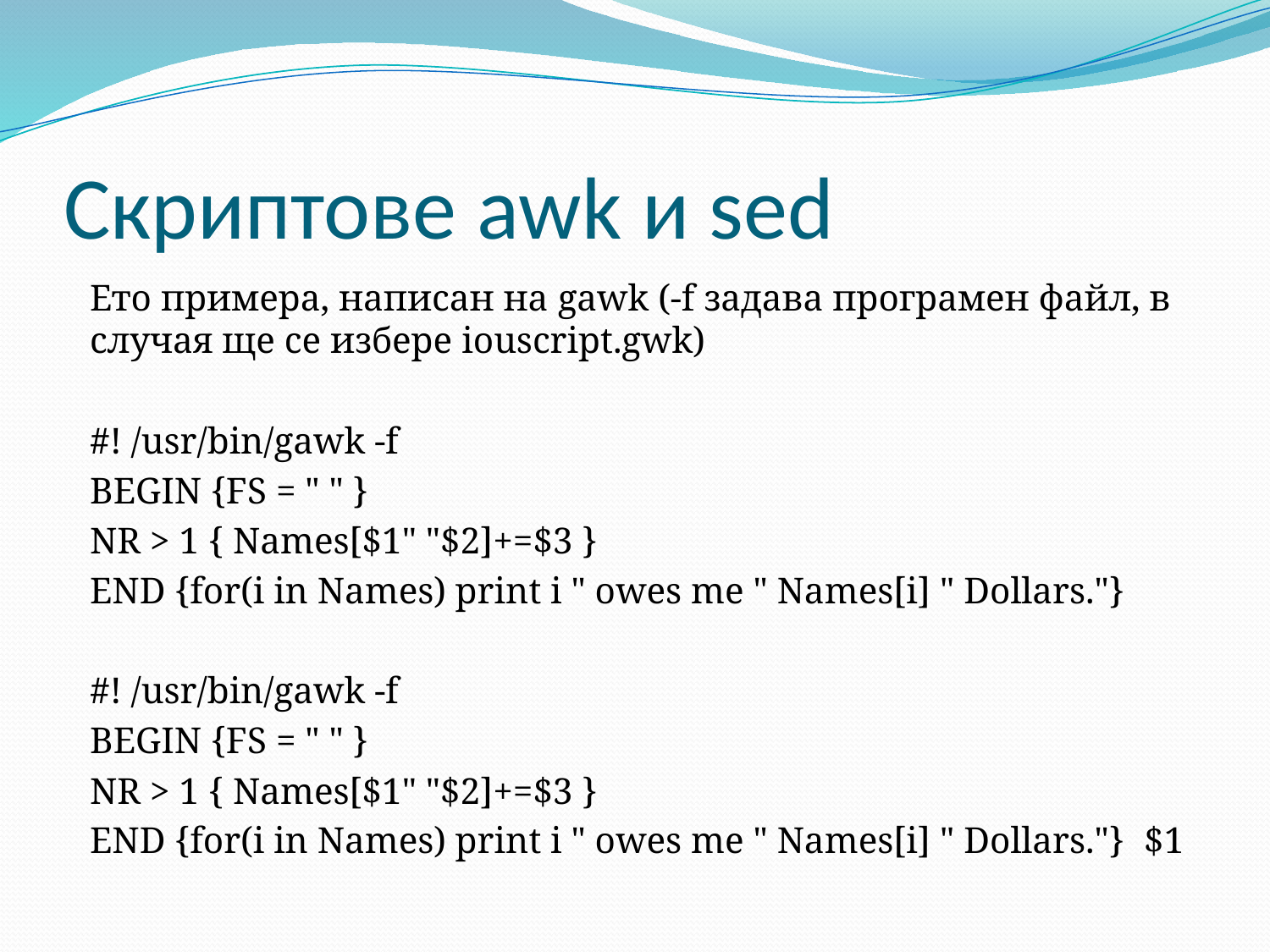

# Скриптове awk и sed
Ето примера, написан на gawk (-f задава програмен файл, в случая ще се избере iouscript.gwk)

#! /usr/bin/gawk -f
BEGIN {FS = " " }
NR > 1 { Names[$1" "$2]+=$3 }
END {for(i in Names) print i " owes me " Names[i] " Dollars."}

#! /usr/bin/gawk -f
BEGIN {FS = " " }
NR > 1 { Names[$1" "$2]+=$3 }
END {for(i in Names) print i " owes me " Names[i] " Dollars."}  $1